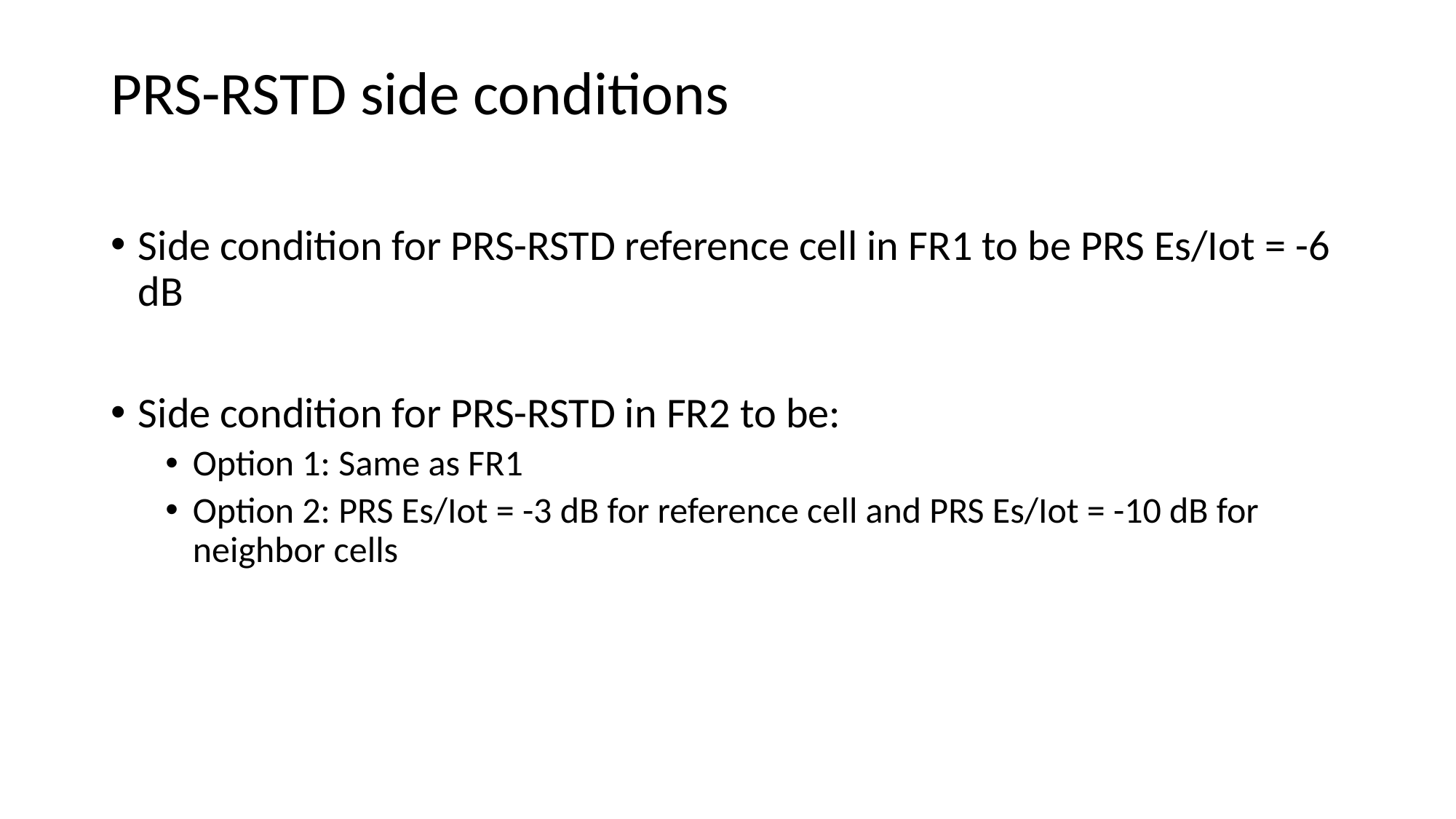

# PRS-RSTD side conditions
Side condition for PRS-RSTD reference cell in FR1 to be PRS Es/Iot = -6 dB

Side condition for PRS-RSTD in FR2 to be:
Option 1: Same as FR1
Option 2: PRS Es/Iot = -3 dB for reference cell and PRS Es/Iot = -10 dB for neighbor cells